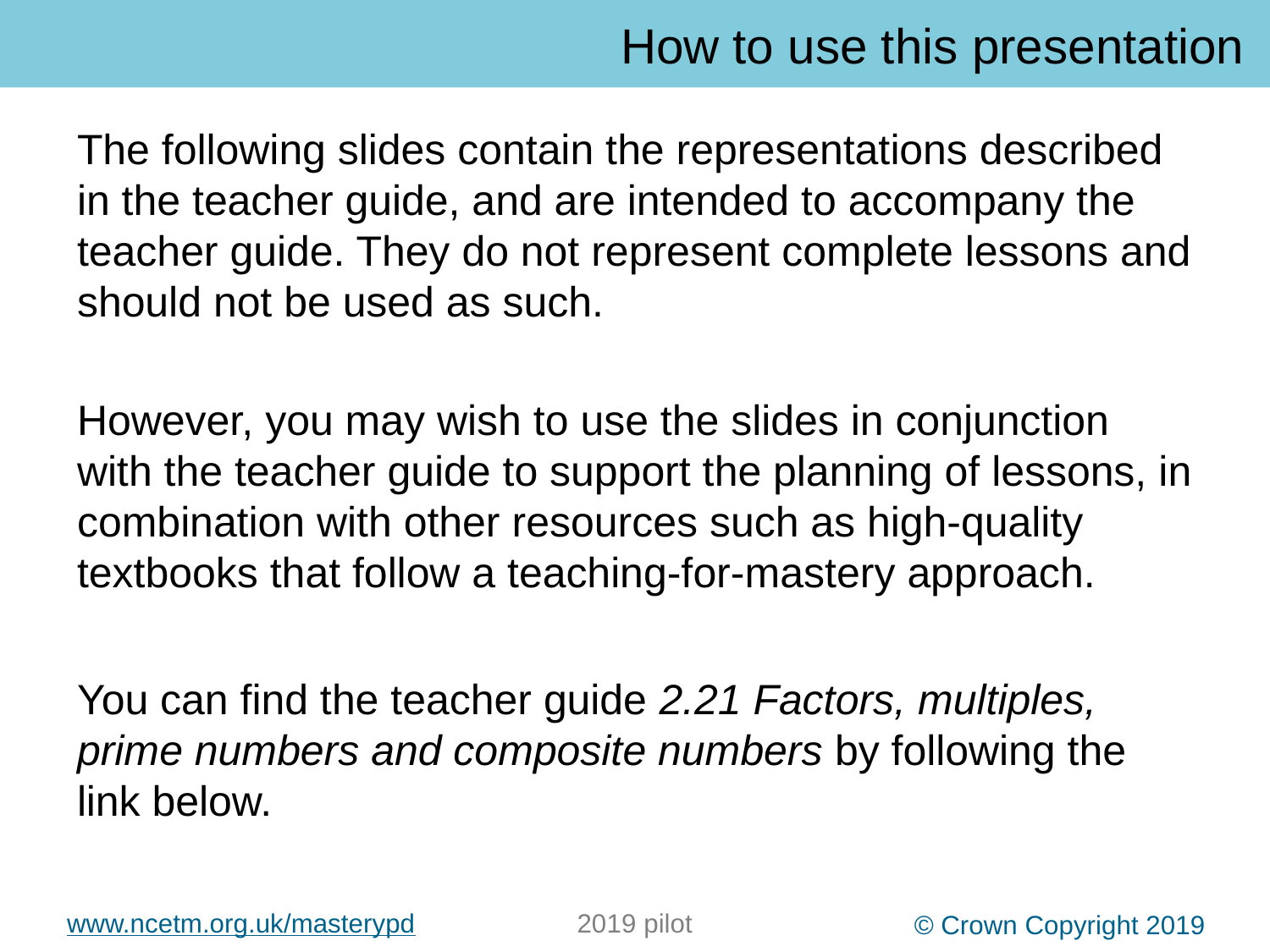

How to use this presentation
You can find the teacher guide 2.21 Factors, multiples, prime numbers and composite numbers by following the link below.